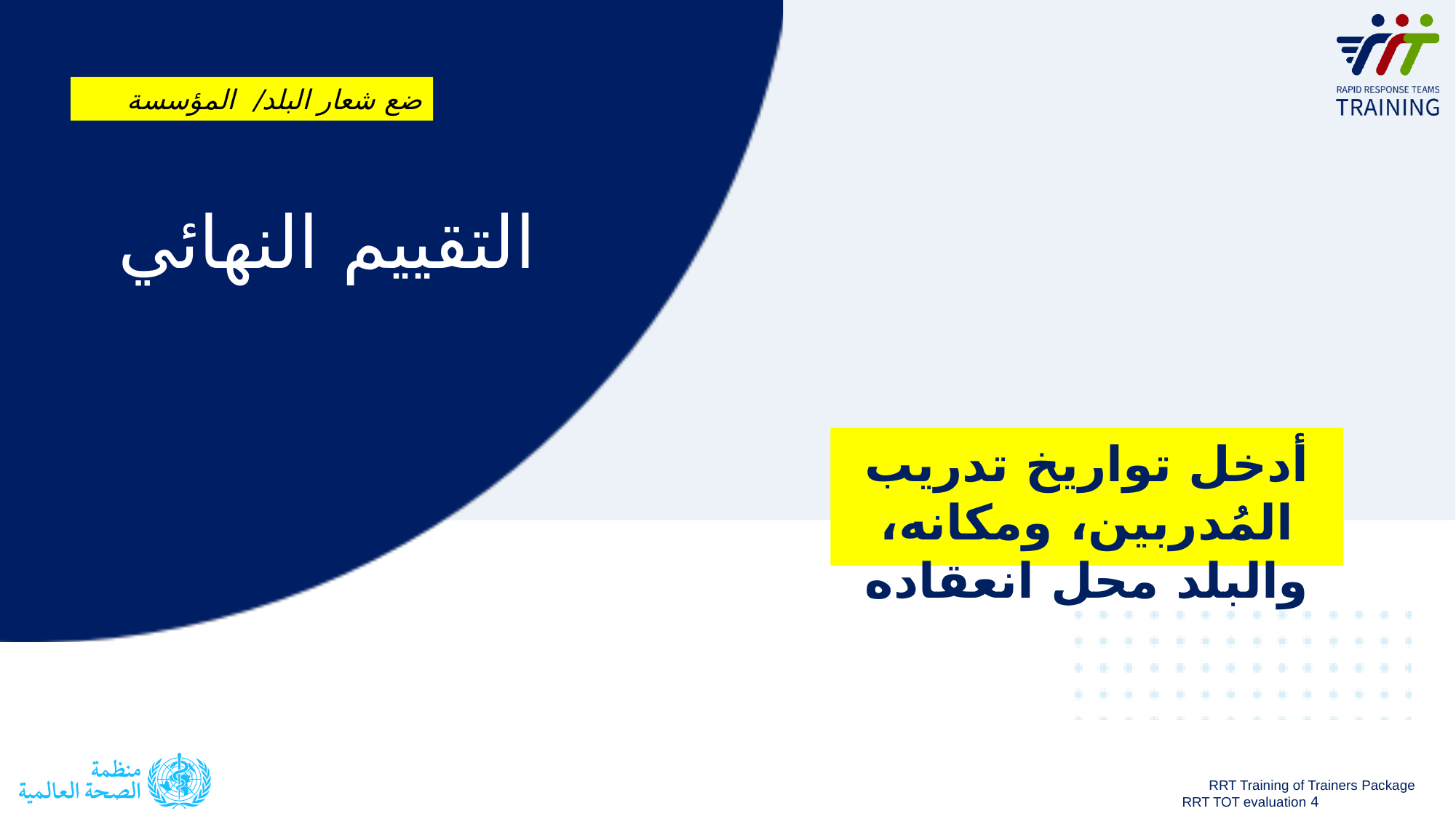

ضع شعار البلد/  المؤسسة
التقييم النهائي
أدخل تواريخ تدريب المُدربين، ومكانه، والبلد محل انعقاده